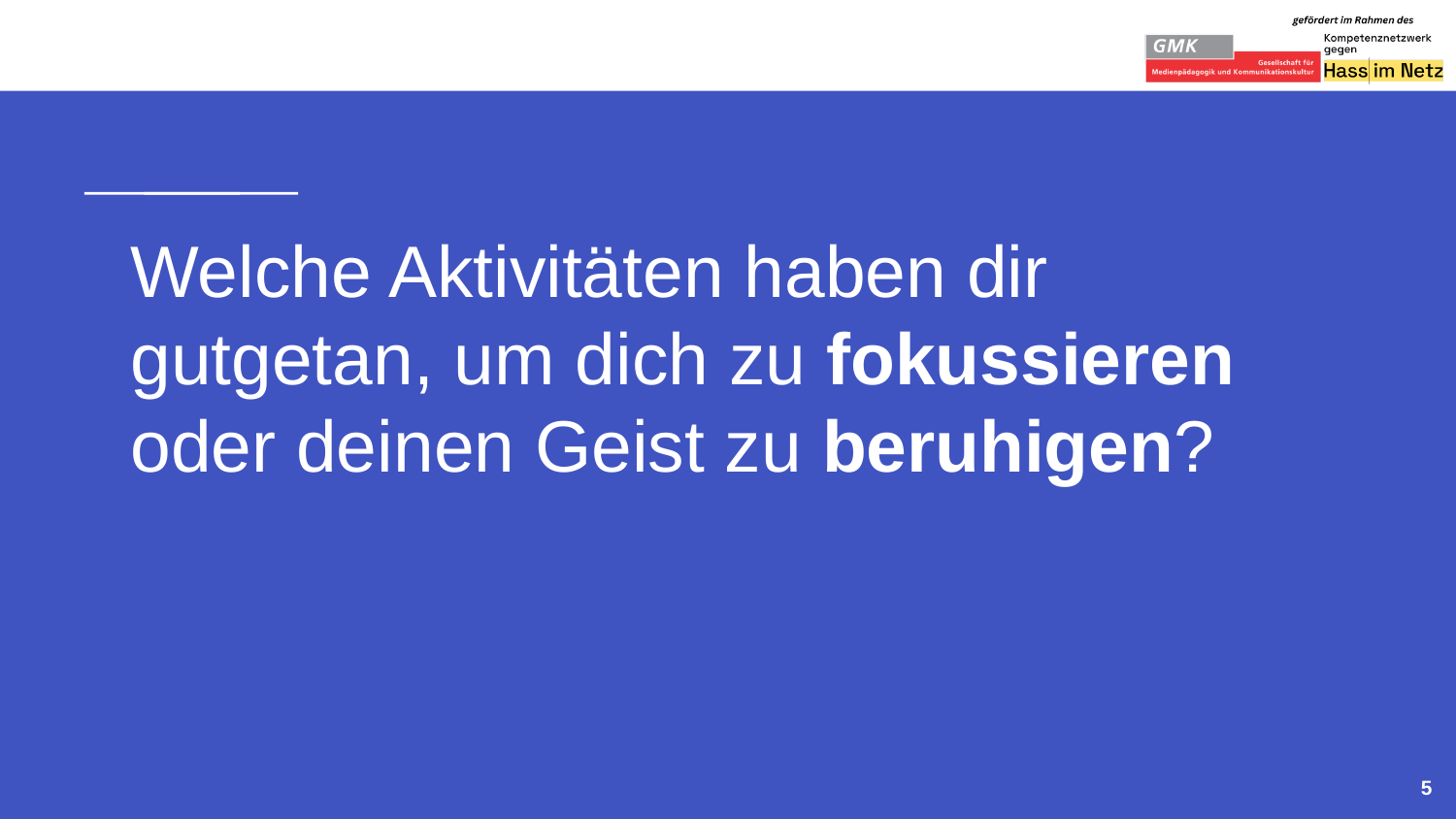

# Welche Aktivitäten haben dir gutgetan, um dich zu fokussieren oder deinen Geist zu beruhigen?
5